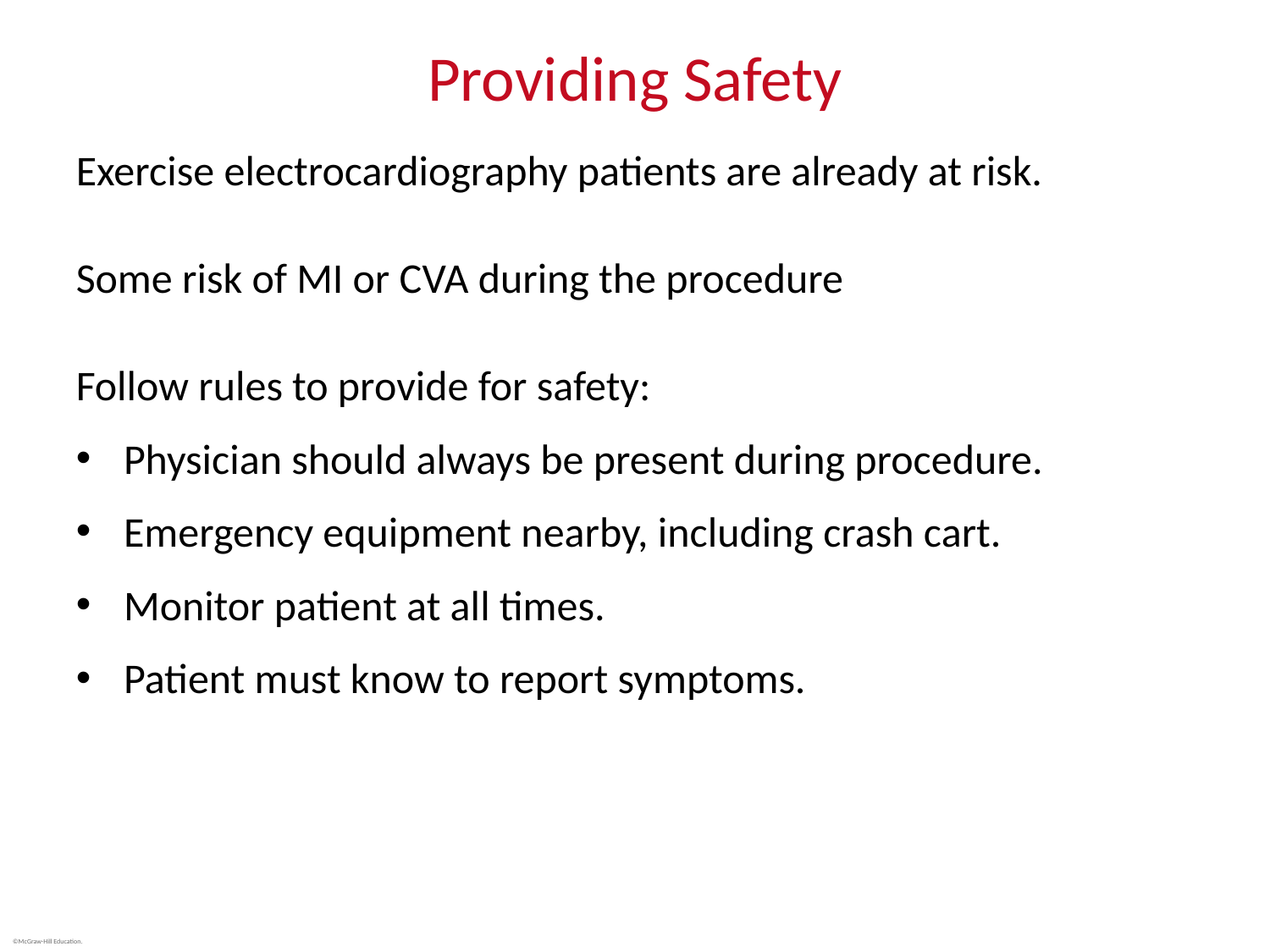

# Providing Safety
Exercise electrocardiography patients are already at risk.
Some risk of MI or CVA during the procedure
Follow rules to provide for safety:
Physician should always be present during procedure.
Emergency equipment nearby, including crash cart.
Monitor patient at all times.
Patient must know to report symptoms.